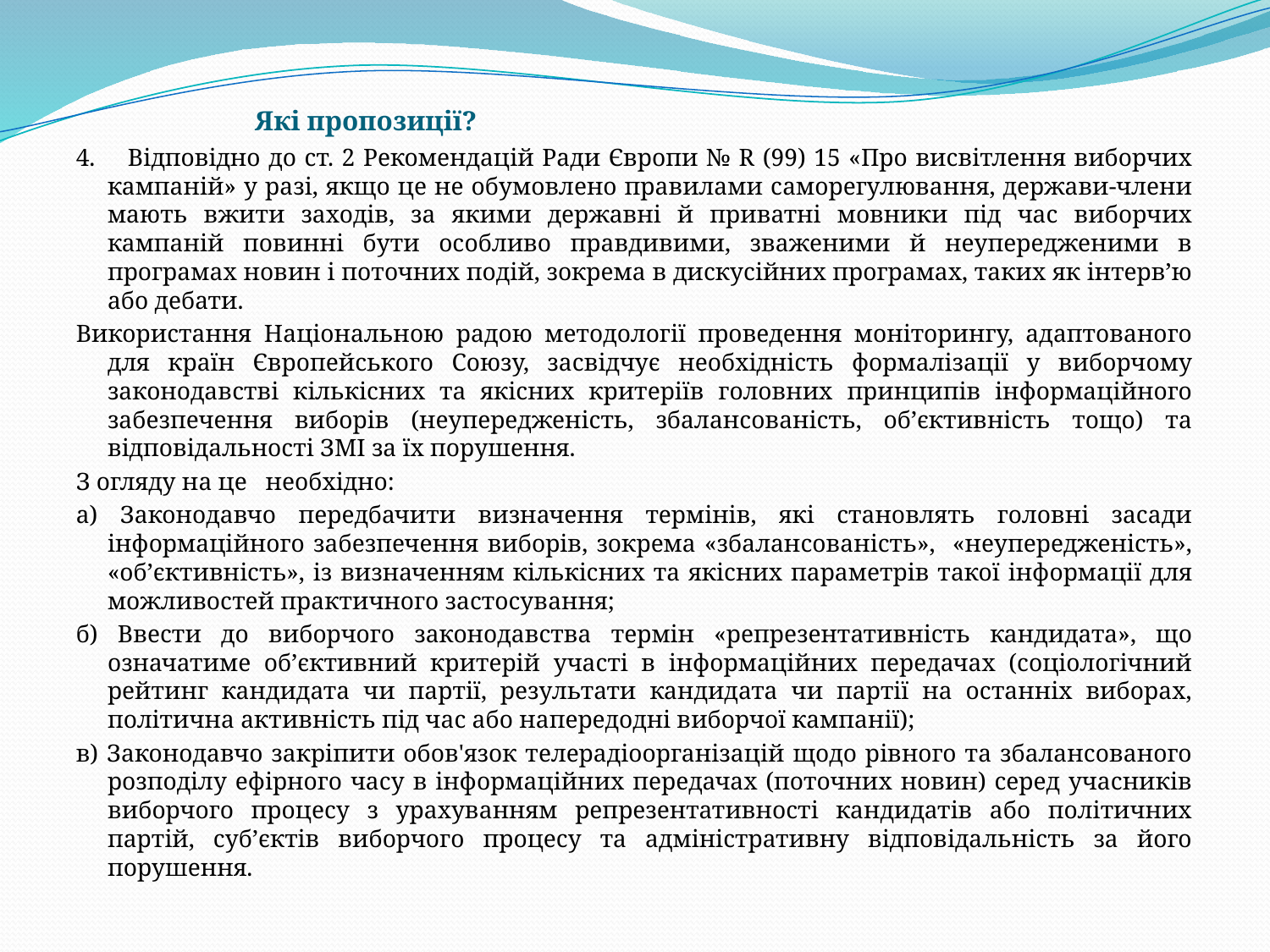

# Які пропозиції?
4.    Відповідно до ст. 2 Рекомендацій Ради Європи № R (99) 15 «Про висвітлення виборчих кампаній» у разі, якщо це не обумовлено правилами саморегулювання, держави-члени мають вжити заходів, за якими державні й приватні мовники під час виборчих кампаній повинні бути особливо правдивими, зваженими й неупередженими в програмах новин і поточних подій, зокрема в дискусійних програмах, таких як інтерв’ю або дебати.
Використання Національною радою методології проведення моніторингу, адаптованого для країн Європейського Союзу, засвідчує необхідність формалізації у виборчому законодавстві кількісних та якісних критеріїв головних принципів інформаційного забезпечення виборів (неупередженість, збалансованість, об’єктивність тощо) та відповідальності ЗМІ за їх порушення.
З огляду на це   необхідно:
а) Законодавчо передбачити визначення термінів, які становлять головні засади інформаційного забезпечення виборів, зокрема «збалансованість»,  «неупередженість», «об’єктивність», із визначенням кількісних та якісних параметрів такої інформації для можливостей практичного застосування;
б) Ввести до виборчого законодавства термін «репрезентативність кандидата», що означатиме об’єктивний критерій участі в інформаційних передачах (соціологічний рейтинг кандидата чи партії, результати кандидата чи партії на останніх виборах, політична активність під час або напередодні виборчої кампанії);
в) Законодавчо закріпити обов'язок телерадіоорганізацій щодо рівного та збалансованого розподілу ефірного часу в інформаційних передачах (поточних новин) серед учасників виборчого процесу з урахуванням репрезентативності кандидатів або політичних партій, суб’єктів виборчого процесу та адміністративну відповідальність за його порушення.